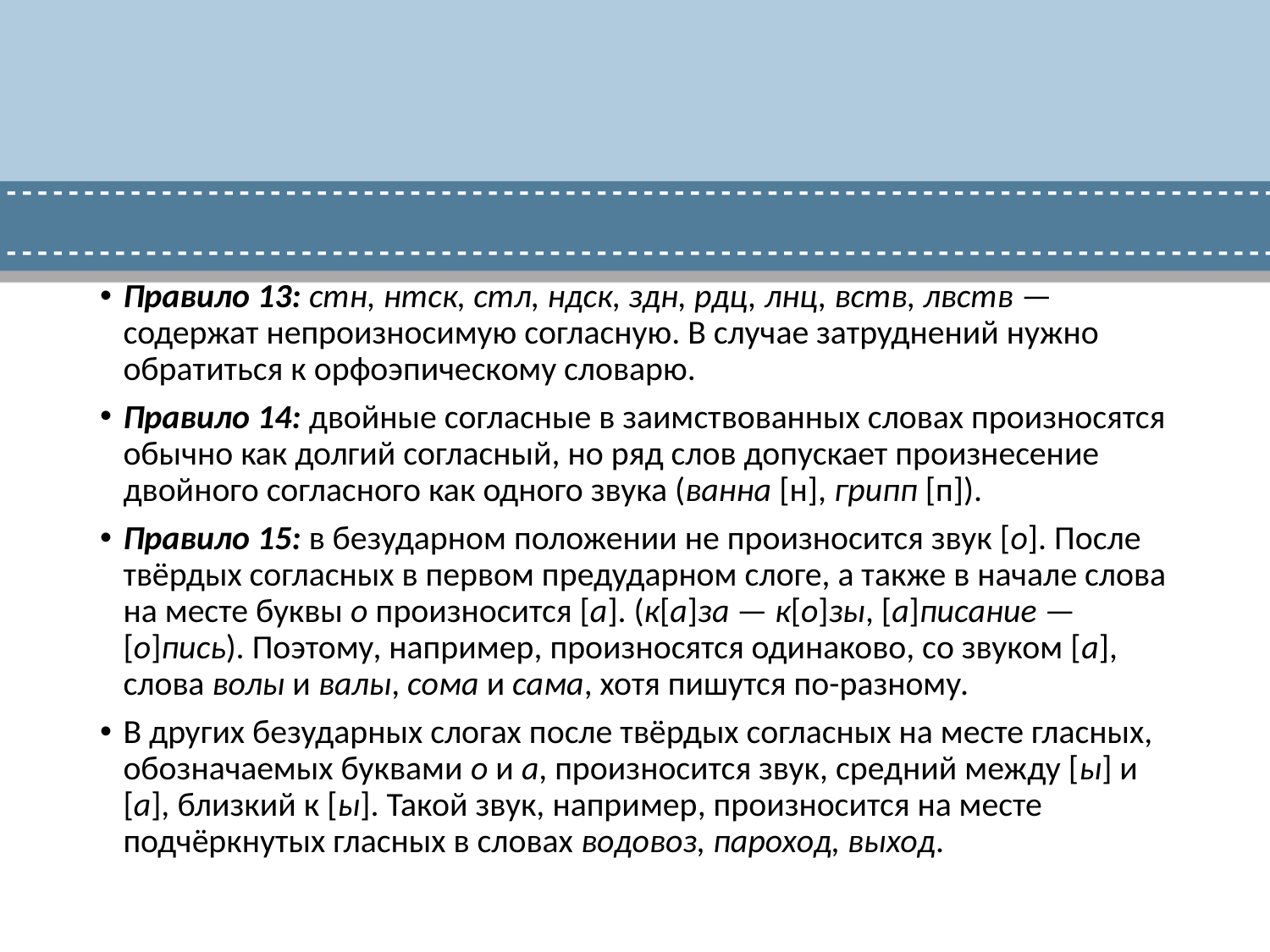

#
Правило 13: стн, нтск, стл, ндск, здн, рдц, лнц, вств, лвств — содержат непроизносимую согласную. В случае затруднений нужно обратиться к орфоэпическому словарю.
Правило 14: двойные согласные в заимствованных словах произносятся обычно как долгий согласный, но ряд слов допускает произнесение двойного согласного как одного звука (ванна [н], грипп [п]).
Правило 15: в безударном положении не произносится звук [о]. После твёрдых согласных в первом предударном слоге, а также в начале слова на месте буквы о произносится [а]. (к[а]за — к[о]зы, [а]писание — [о]пись). Поэтому, например, произносятся одинаково, со звуком [а], слова волы и валы, сома и сама, хотя пишутся по-разному.
В других безударных слогах после твёрдых согласных на месте гласных, обозначаемых буквами о и а, произносится звук, средний между [ы] и [а], близкий к [ы]. Такой звук, например, произносится на месте подчёркнутых гласных в словах водовоз, пароход, выход.